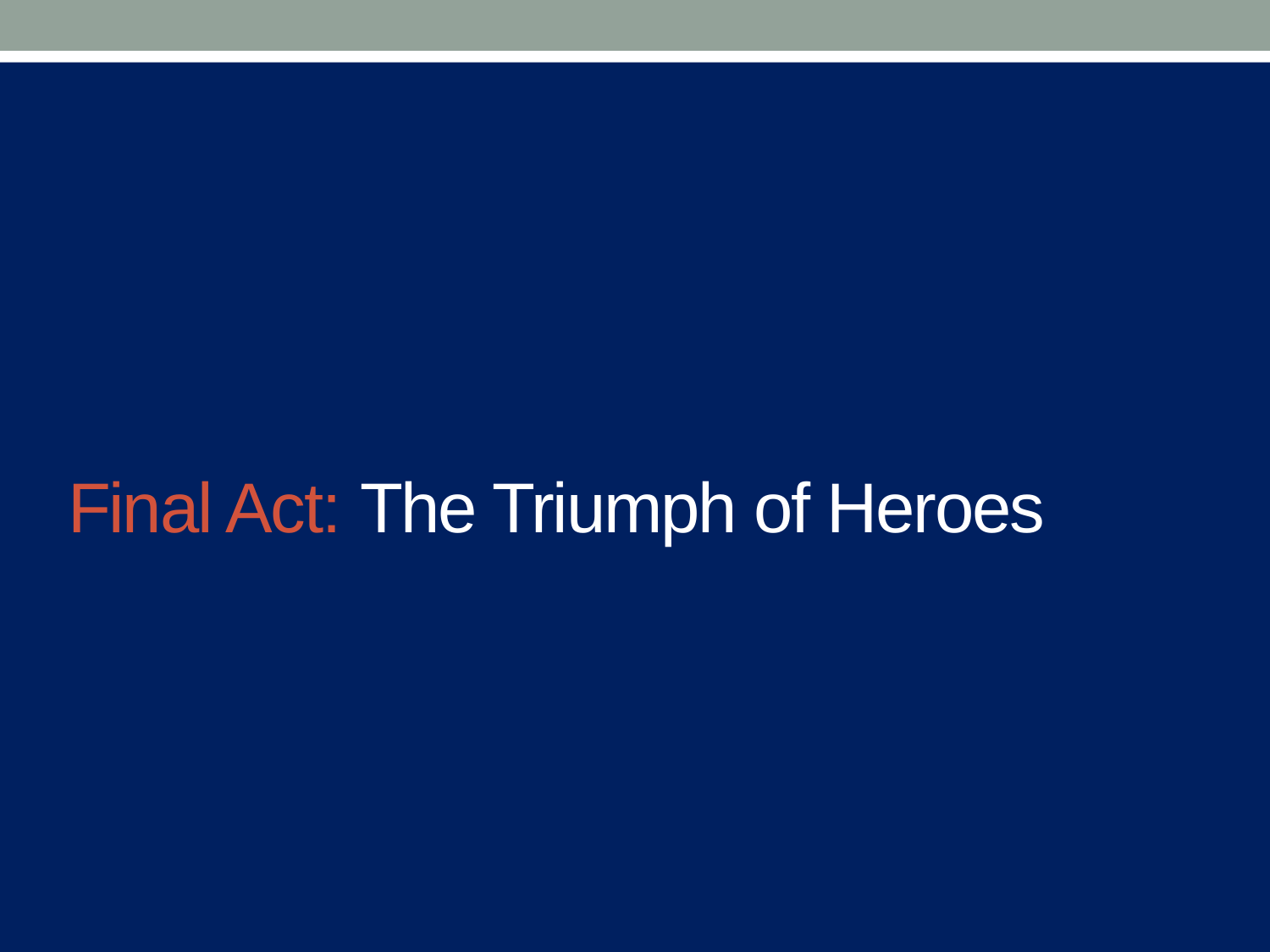

# Final Act: The Triumph of Heroes